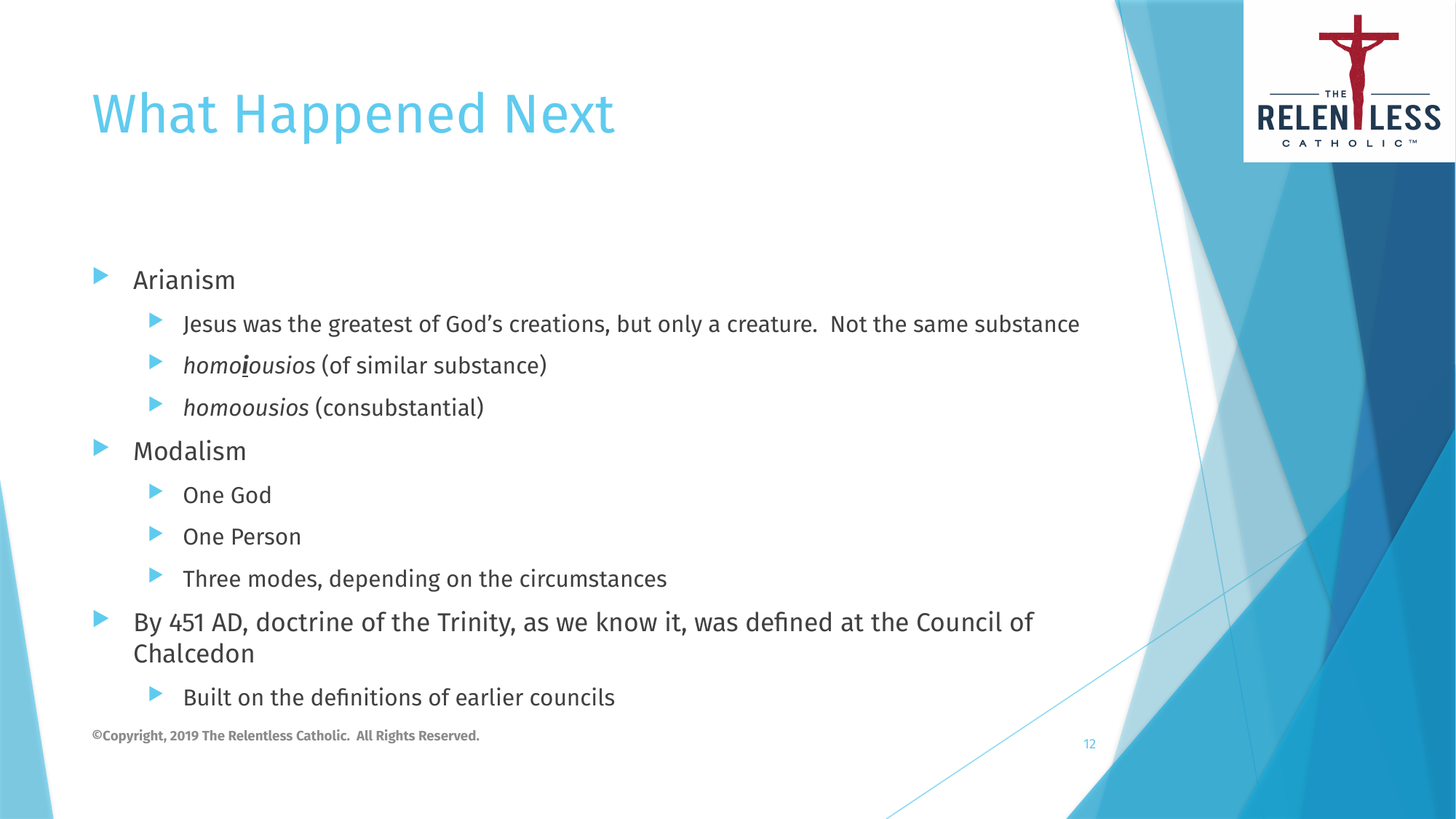

# What Happened Next
Arianism
Jesus was the greatest of God’s creations, but only a creature.  Not the same substance
homoiousios (of similar substance)
homoousios (consubstantial)
Modalism
One God
One Person
Three modes, depending on the circumstances
By 451 AD, doctrine of the Trinity, as we know it, was defined at the Council of Chalcedon
Built on the definitions of earlier councils
©Copyright, 2019 The Relentless Catholic.  All Rights Reserved.

12